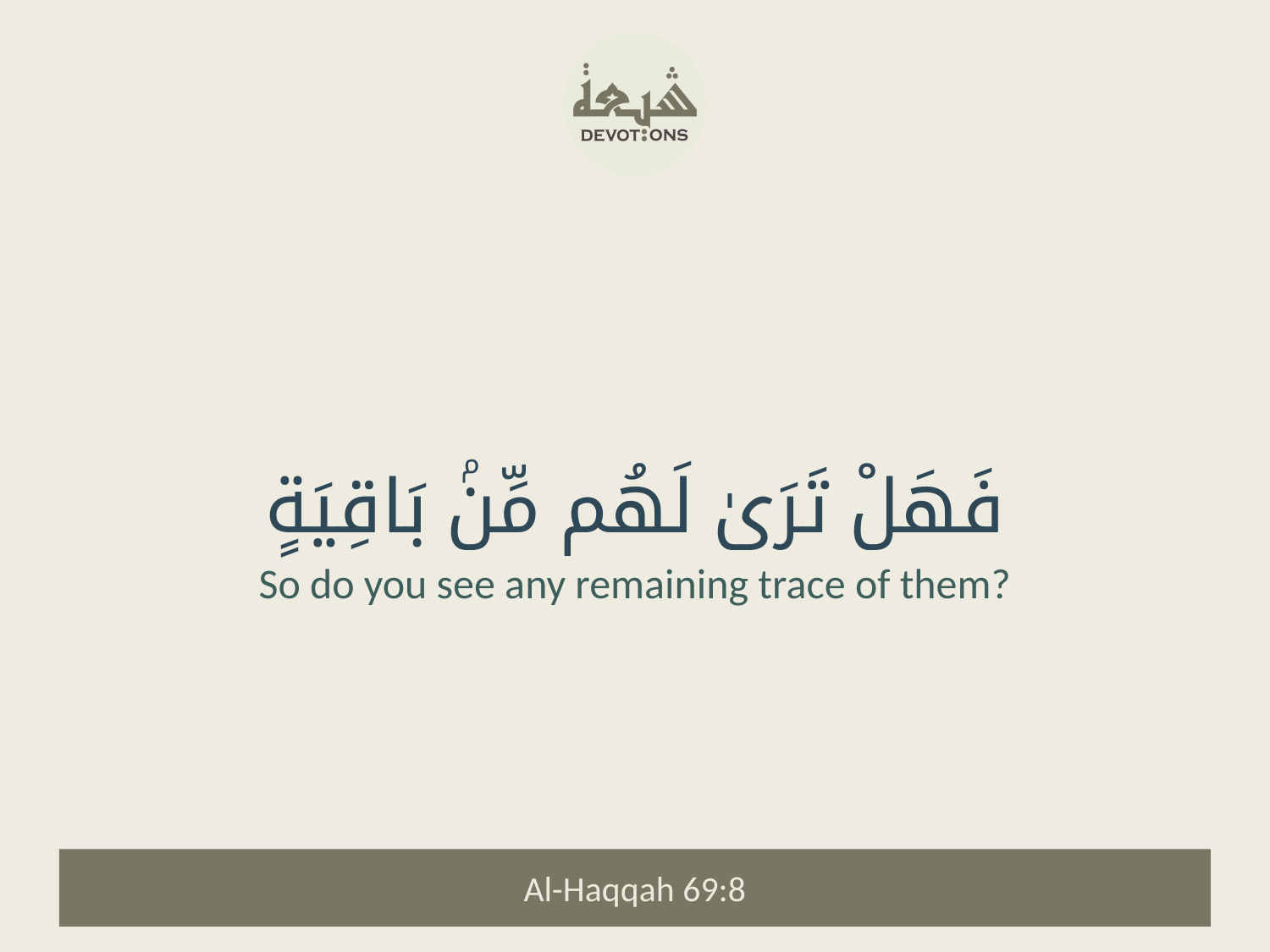

فَهَلْ تَرَىٰ لَهُم مِّنۢ بَاقِيَةٍ
So do you see any remaining trace of them?
Al-Haqqah 69:8